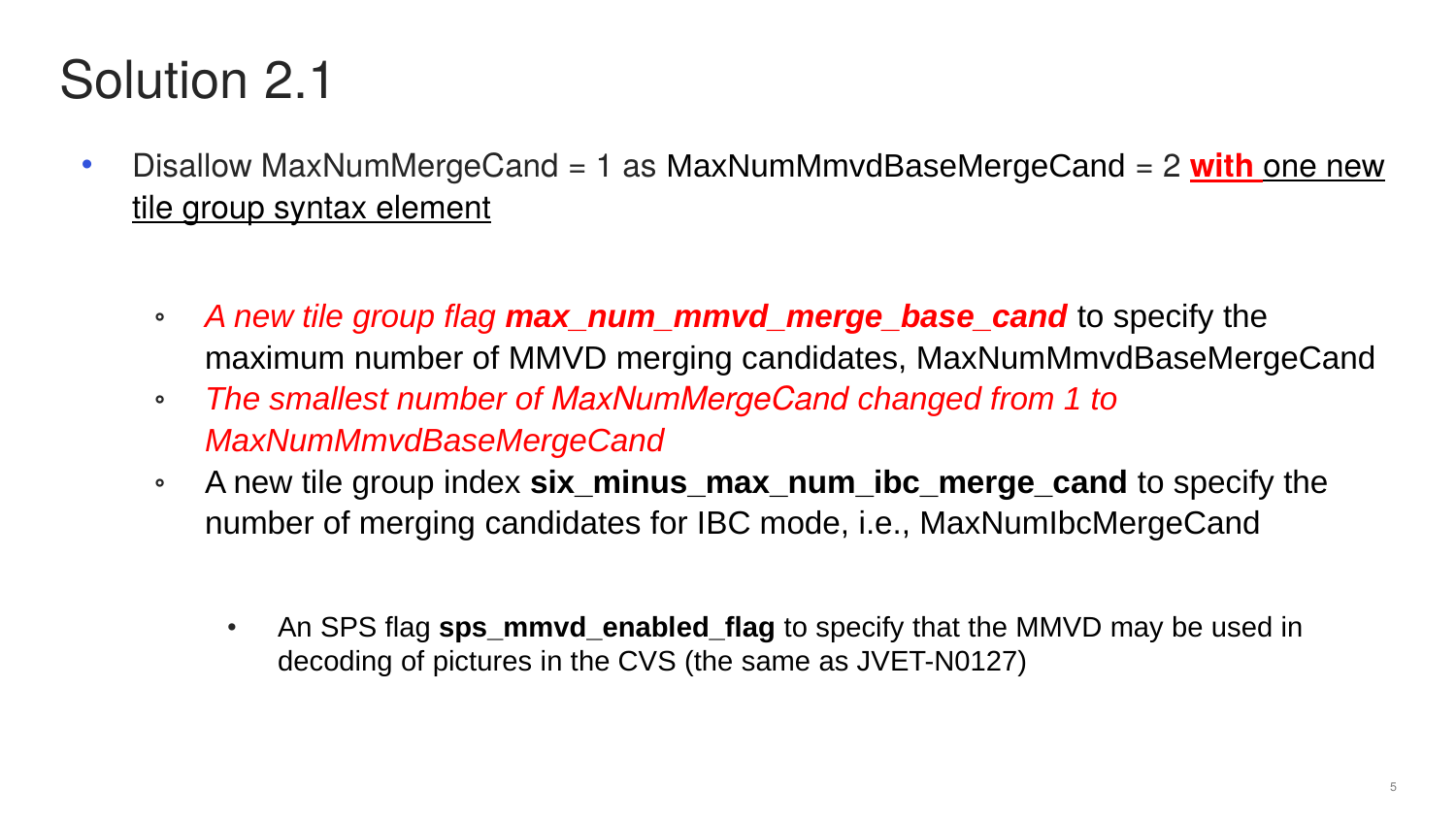

# Solution 2.1
Disallow MaxNumMergeCand = 1 as MaxNumMmvdBaseMergeCand = 2 with one new tile group syntax element

A new tile group flag max_num_mmvd_merge_base_cand to specify the maximum number of MMVD merging candidates, MaxNumMmvdBaseMergeCand
The smallest number of MaxNumMergeCand changed from 1 to MaxNumMmvdBaseMergeCand
A new tile group index six_minus_max_num_ibc_merge_cand to specify the number of merging candidates for IBC mode, i.e., MaxNumIbcMergeCand

An SPS flag sps_mmvd_enabled_flag to specify that the MMVD may be used in decoding of pictures in the CVS (the same as JVET-N0127)